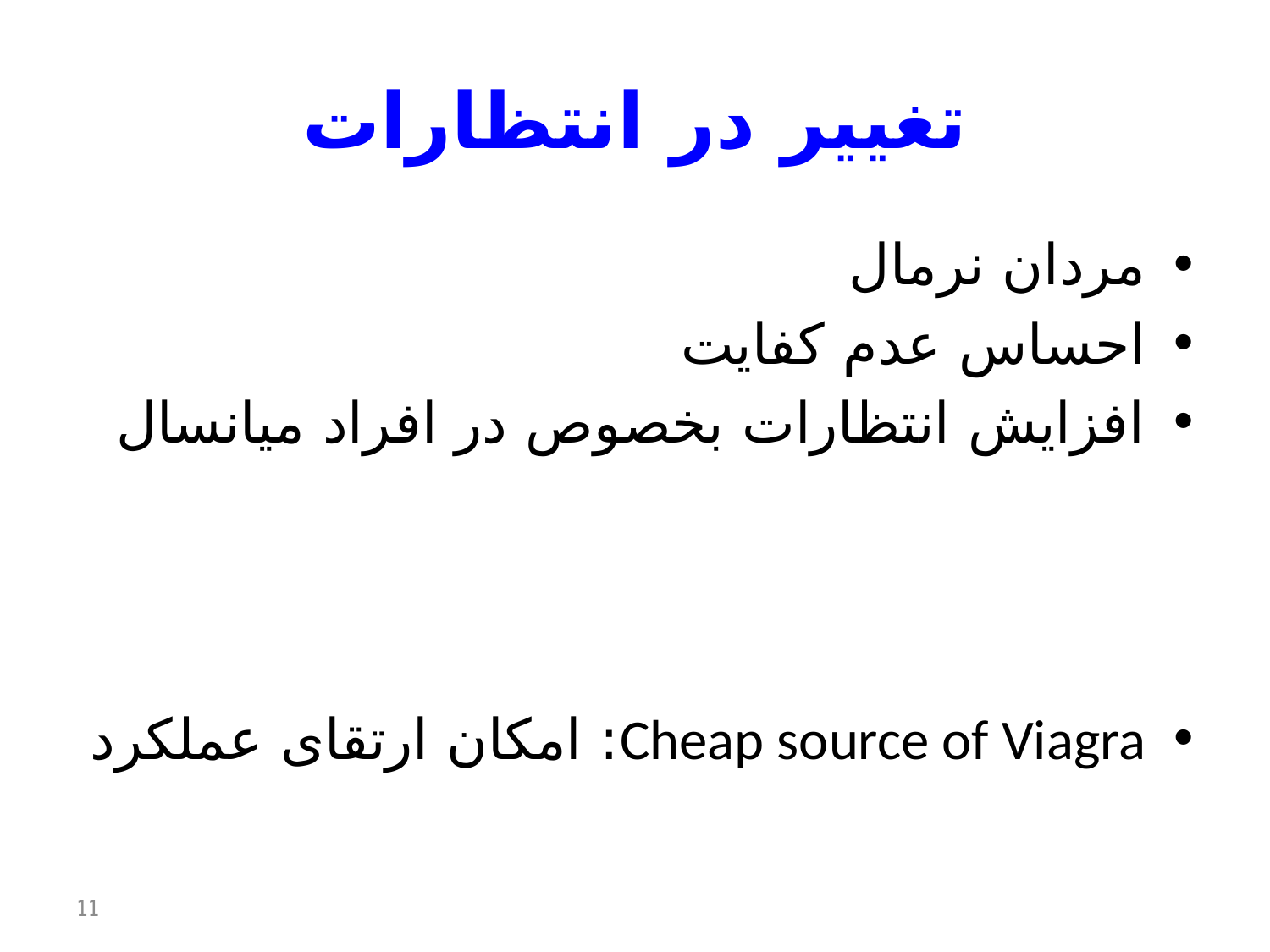

# تغییر در انتظارات
مردان نرمال
احساس عدم کفایت
افزایش انتظارات بخصوص در افراد میانسال

Cheap source of Viagra: امکان ارتقای عملکرد

11